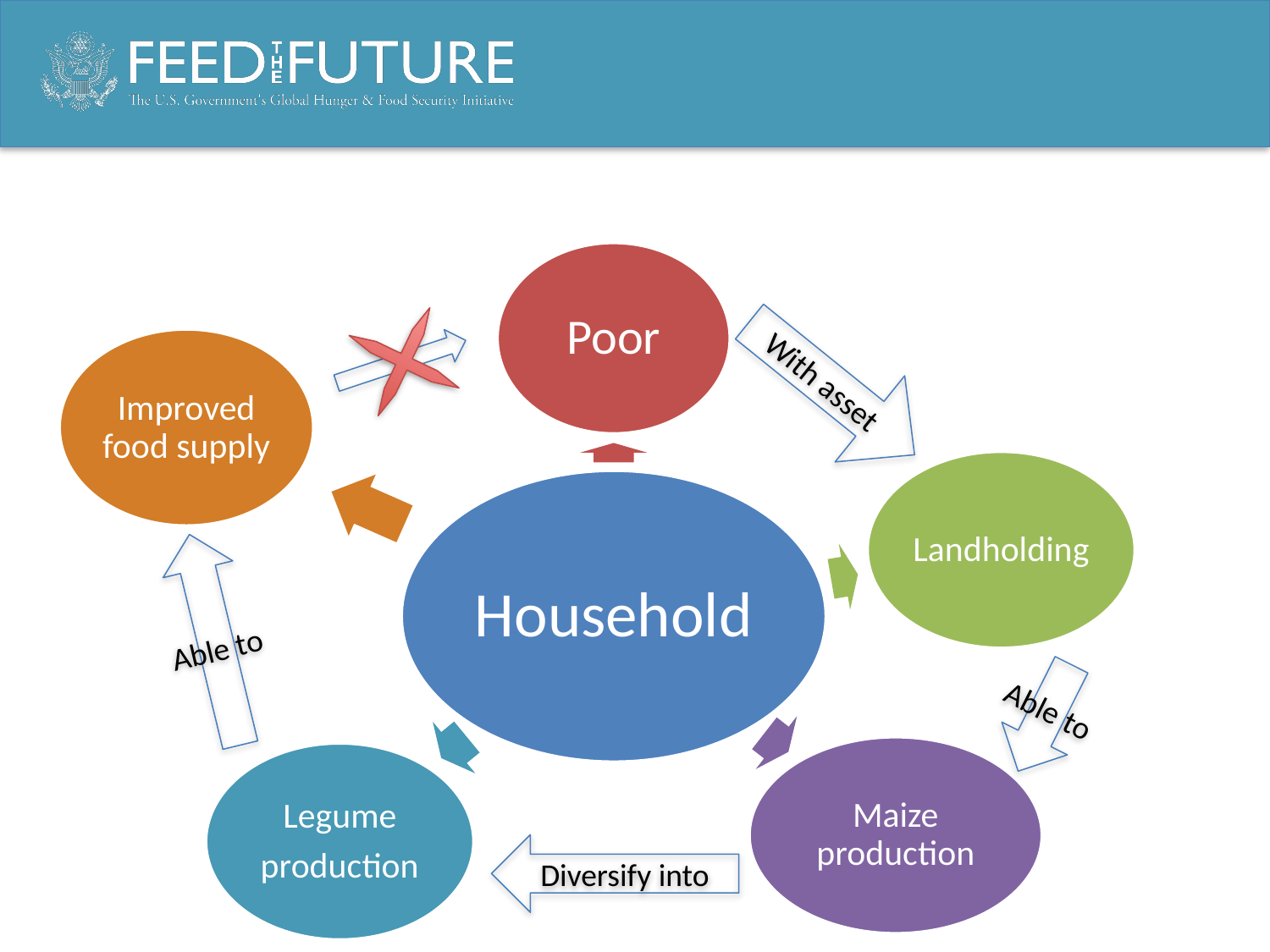

Household

Poor

Landholding

Maize production

Legume
production

Improved food supply

With asset

Able to
Able to
Diversify into